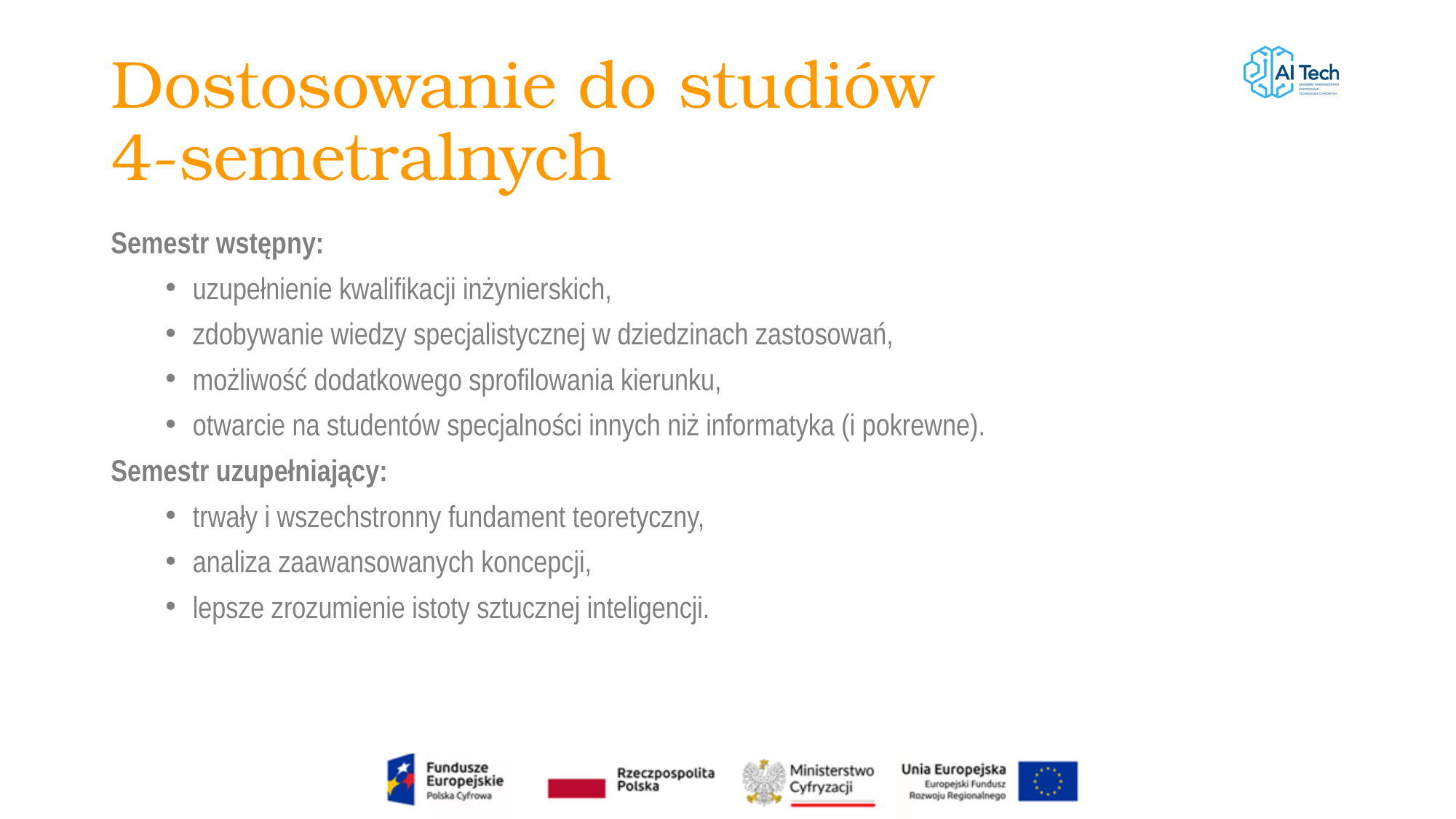

# Dostosowanie do studiów 4-semetralnych
Semestr wstępny:
uzupełnienie kwalifikacji inżynierskich,
zdobywanie wiedzy specjalistycznej w dziedzinach zastosowań,
możliwość dodatkowego sprofilowania kierunku,
otwarcie na studentów specjalności innych niż informatyka (i pokrewne).
Semestr uzupełniający:
trwały i wszechstronny fundament teoretyczny,
analiza zaawansowanych koncepcji,
lepsze zrozumienie istoty sztucznej inteligencji.